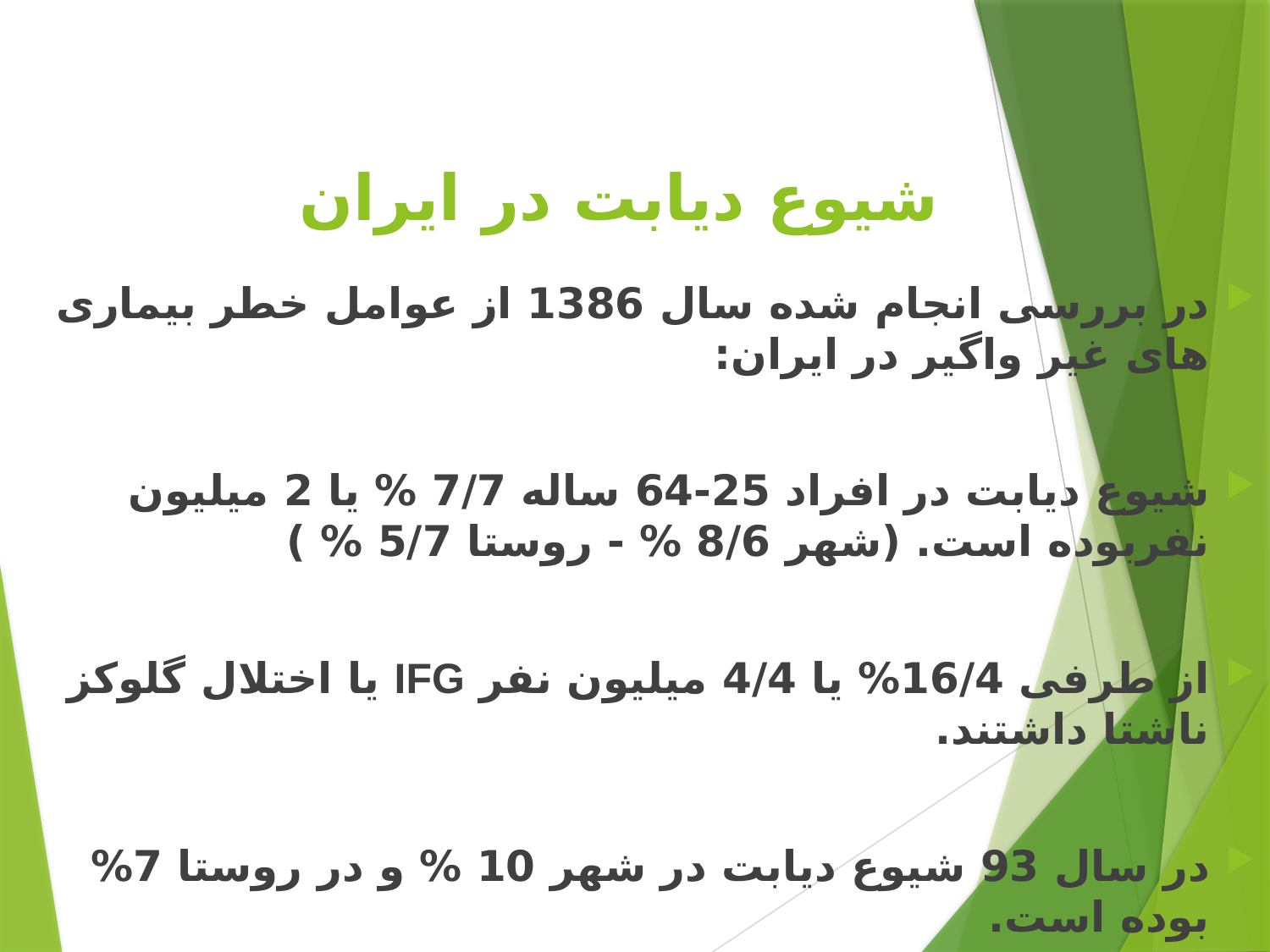

# شیوع دیابت در ایران
در بررسی انجام شده سال 1386 از عوامل خطر بیماری های غیر واگیر در ایران:

شیوع دیابت در افراد 25-64 ساله 7/7 % یا 2 میلیون نفربوده است. (شهر 8/6 % - روستا 5/7 % )

از طرفی 16/4% یا 4/4 میلیون نفر IFG یا اختلال گلوکز ناشتا داشتند.

در سال 93 شیوع دیابت در شهر 10 % و در روستا 7% بوده است.

در استپ 95 استان اصفهان شیوع 11/69 % بوده است.